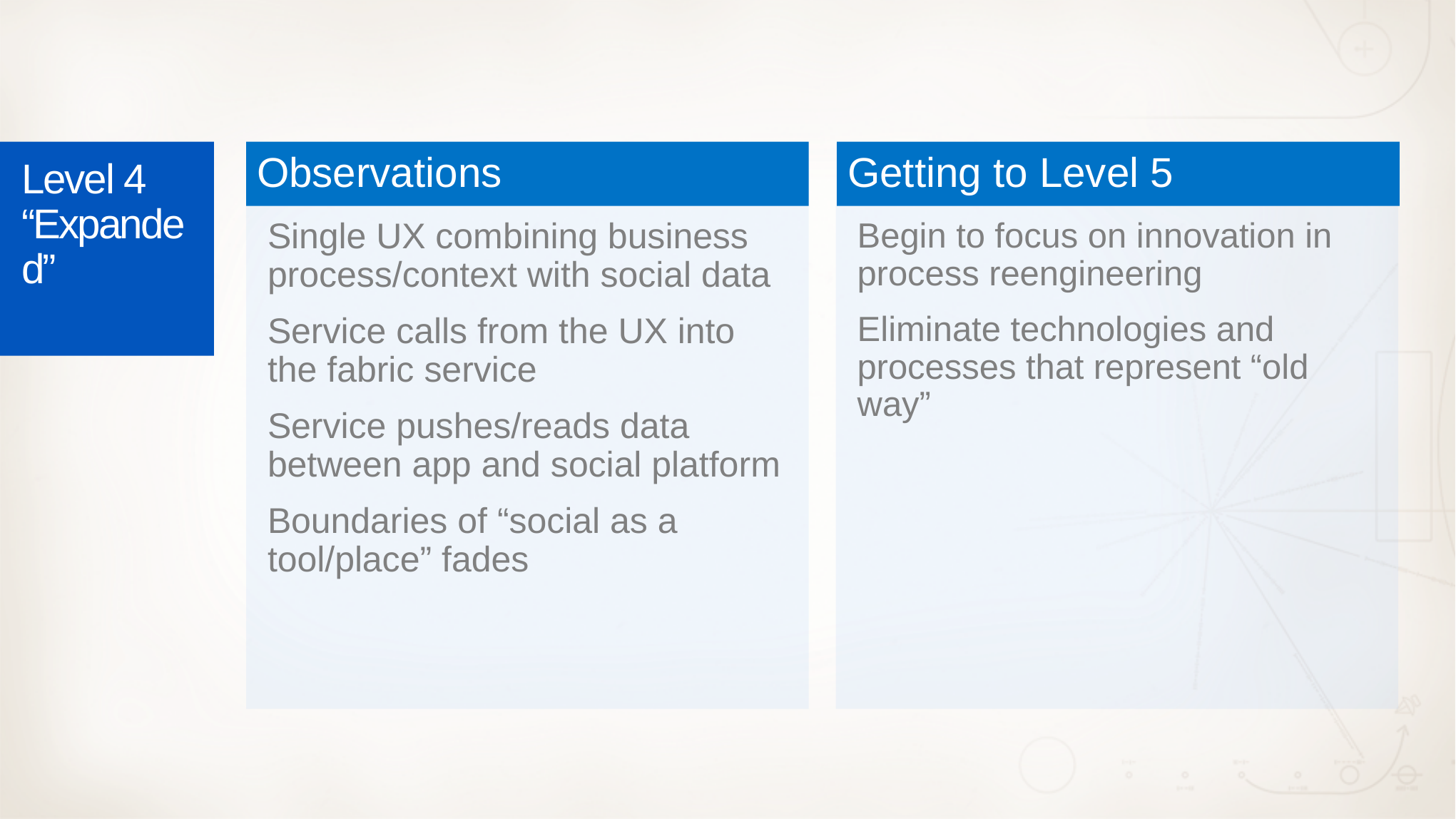

Level 4 “Expanded”
Observations
Single UX combining business process/context with social data
Service calls from the UX into the fabric service
Service pushes/reads data between app and social platform
Boundaries of “social as a tool/place” fades
Getting to Level 5
Begin to focus on innovation in process reengineering
Eliminate technologies and processes that represent “old way”